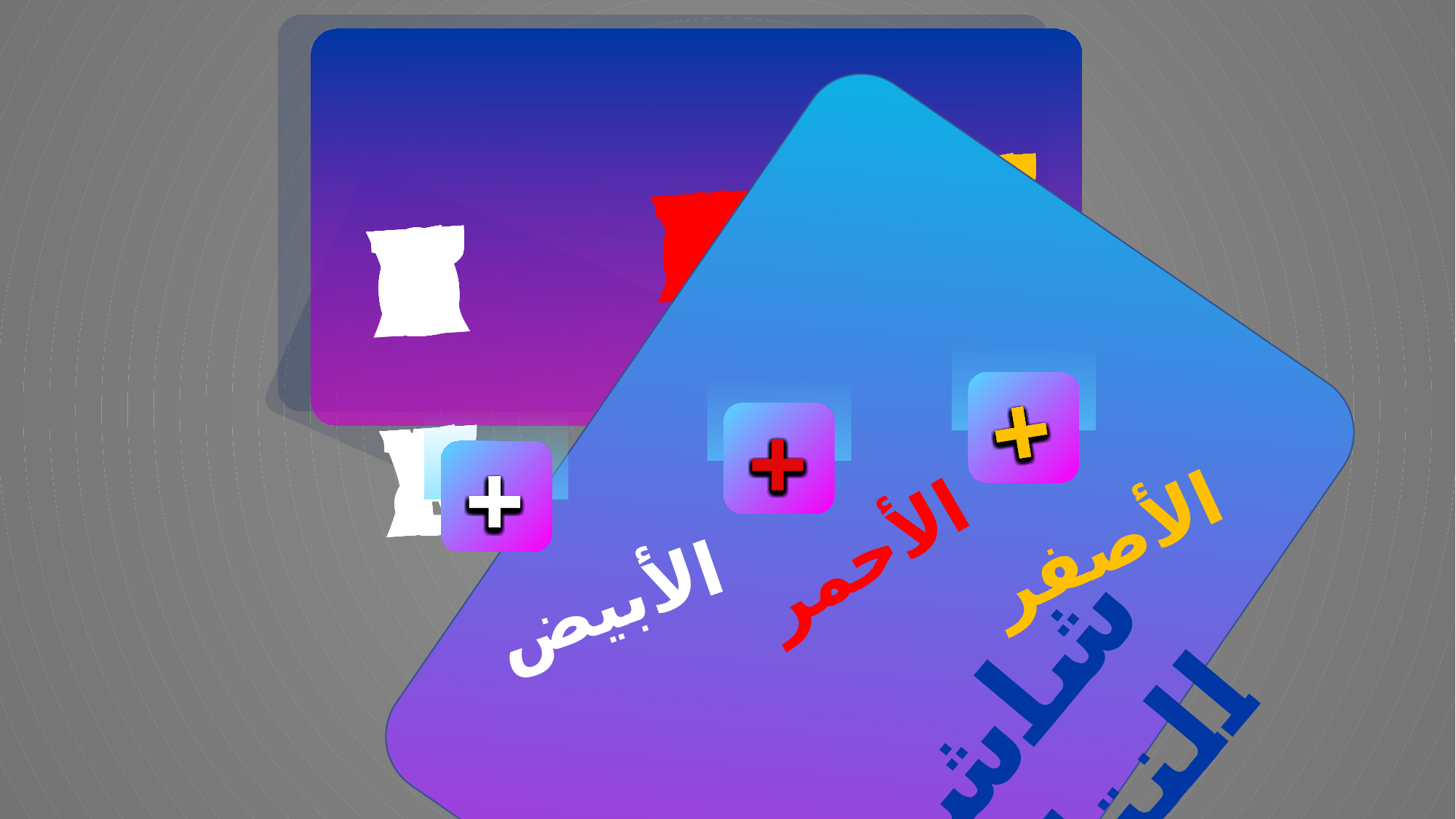

١٠
٨
٦
٤
٢
٢٠
١٨
١٦
١٤
١٢
٣٠
٢٨
٢٦
٢٤
٢٢
٤٠
٣٨
٣٦
٣٤
٣٢
٥٠
٤٨
٤٦
٤٤
٤٢
٥٦
٥٤
٥٢
١٠
٨
٦
٤
٢
٢٠
١٨
١٦
١٤
١٢
٣٠
٢٨
٢٦
٢٤
٢٢
٤٠
٣٨
٣٦
٣٤
٣٢
٥٠
٤٨
٤٦
٤٤
٤٢
٥٦
٥٤
٥٢
١٠
٨
٦
٤
٢
٢٠
١٨
١٦
١٤
١٢
٣٠
٢٨
٢٦
٢٤
٢٢
٤٠
٣٨
٣٦
٣٤
٣٢
٥٠
٤٨
٤٦
٤٤
٤٢
٥٦
٥٤
٥٢

+
+
+
+
+
+
+
+
+
+
+
+
+
+
+
+
+
+
+
+
+
+
+
+
+
+
+
+

+
+
+
+
+
+
+
+
+
+
+
+
+
+
+
+
+
+
+
+
+
+
+
+
+
+
+
+
+
+
+
+
+
+
+
+
+
+
+
+
+
+
+
+
+
+
+
+
+
+
+
+
+
+
+
+
 الأصفر

شاشة النتائج
الأحمر
الأبيض